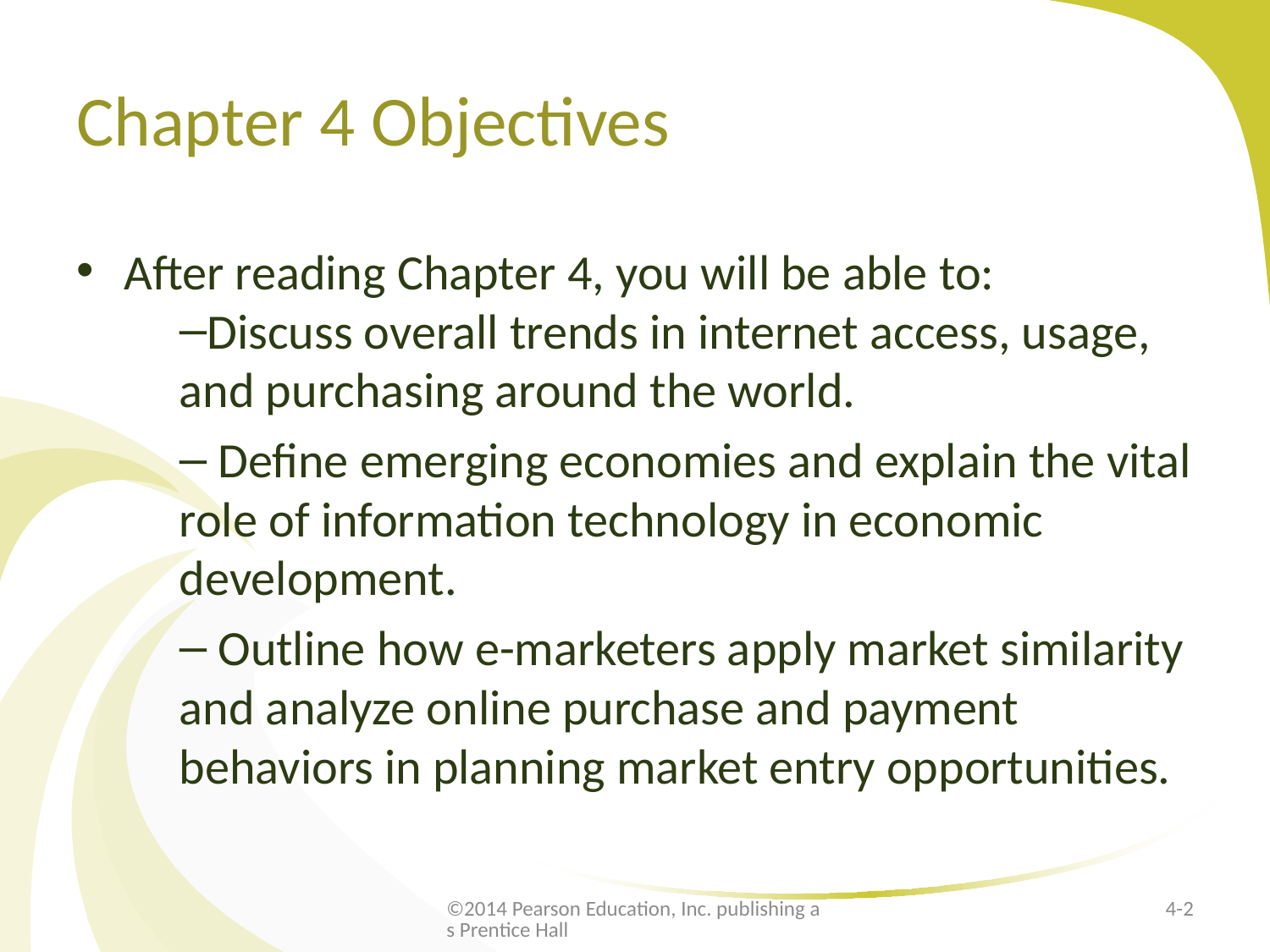

# Chapter 4 Objectives
After reading Chapter 4, you will be able to:
Discuss overall trends in internet access, usage, and purchasing around the world.
 Define emerging economies and explain the vital role of information technology in economic development.
 Outline how e-marketers apply market similarity and analyze online purchase and payment behaviors in planning market entry opportunities.

©2014 Pearson Education, Inc. publishing as Prentice Hall
4-2